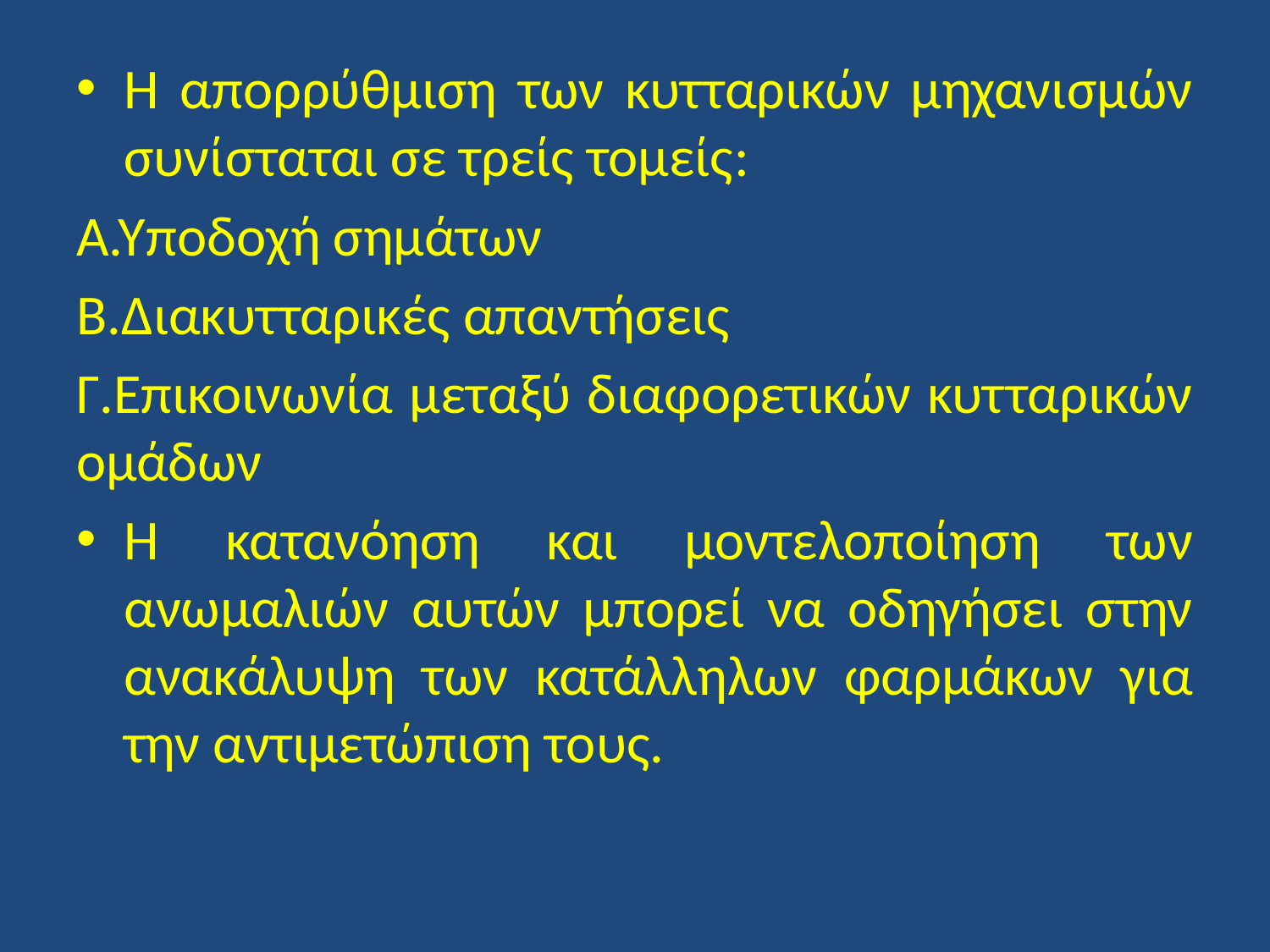

Η απορρύθμιση των κυτταρικών μηχανισμών συνίσταται σε τρείς τομείς:
Α.Υποδοχή σημάτων
Β.Διακυτταρικές απαντήσεις
Γ.Επικοινωνία μεταξύ διαφορετικών κυτταρικών ομάδων
Η κατανόηση και μοντελοποίηση των ανωμαλιών αυτών μπορεί να οδηγήσει στην ανακάλυψη των κατάλληλων φαρμάκων για την αντιμετώπιση τους.